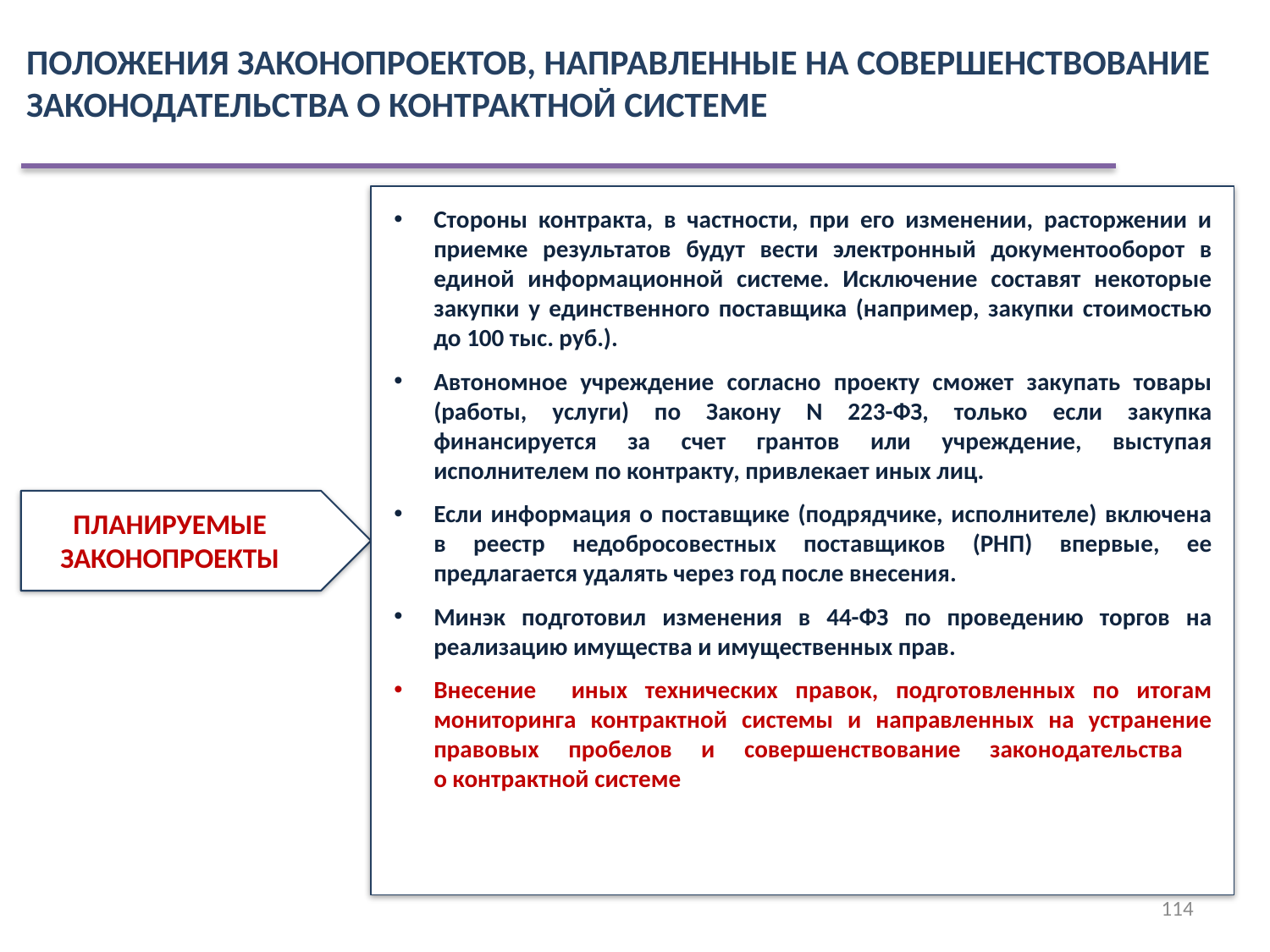

ПОЛОЖЕНИЯ ЗАКОНОПРОЕКТОВ, НАПРАВЛЕННЫЕ НА СОВЕРШЕНСТВОВАНИЕ ЗАКОНОДАТЕЛЬСТВА О КОНТРАКТНОЙ СИСТЕМЕ

Стороны контракта, в частности, при его изменении, расторжении и приемке результатов будут вести электронный документооборот в единой информационной системе. Исключение составят некоторые закупки у единственного поставщика (например, закупки стоимостью до 100 тыс. руб.).
Автономное учреждение согласно проекту сможет закупать товары (работы, услуги) по Закону N 223-ФЗ, только если закупка финансируется за счет грантов или учреждение, выступая исполнителем по контракту, привлекает иных лиц.
Если информация о поставщике (подрядчике, исполнителе) включена в реестр недобросовестных поставщиков (РНП) впервые, ее предлагается удалять через год после внесения.
Минэк подготовил изменения в 44-ФЗ по проведению торгов на реализацию имущества и имущественных прав.
Внесение  иных технических правок, подготовленных по итогам мониторинга контрактной системы и направленных на устранение правовых пробелов и совершенствование законодательства
о контрактной системе

ПЛАНИРУЕМЫЕ ЗАКОНОПРОЕКТЫ
114